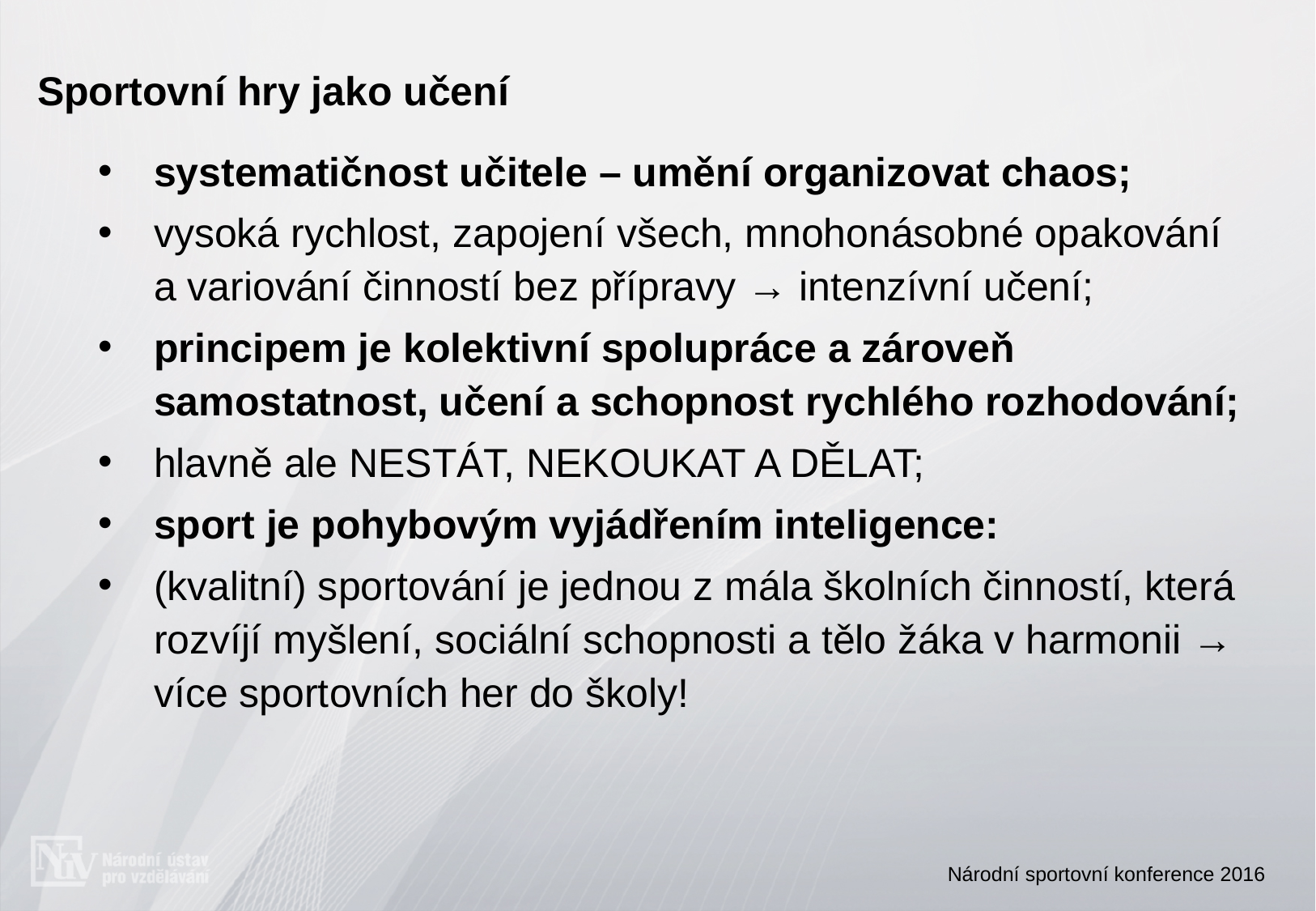

Sportovní hry jako učení

systematičnost učitele – umění organizovat chaos;
vysoká rychlost, zapojení všech, mnohonásobné opakování
a variování činností bez přípravy → intenzívní učení;
principem je kolektivní spolupráce a zároveň samostatnost, učení a schopnost rychlého rozhodování;
hlavně ale NESTÁT, NEKOUKAT A DĚLAT;
sport je pohybovým vyjádřením inteligence:
(kvalitní) sportování je jednou z mála školních činností, která rozvíjí myšlení, sociální schopnosti a tělo žáka v harmonii → více sportovních her do školy!
# Národní sportovní konference 2016